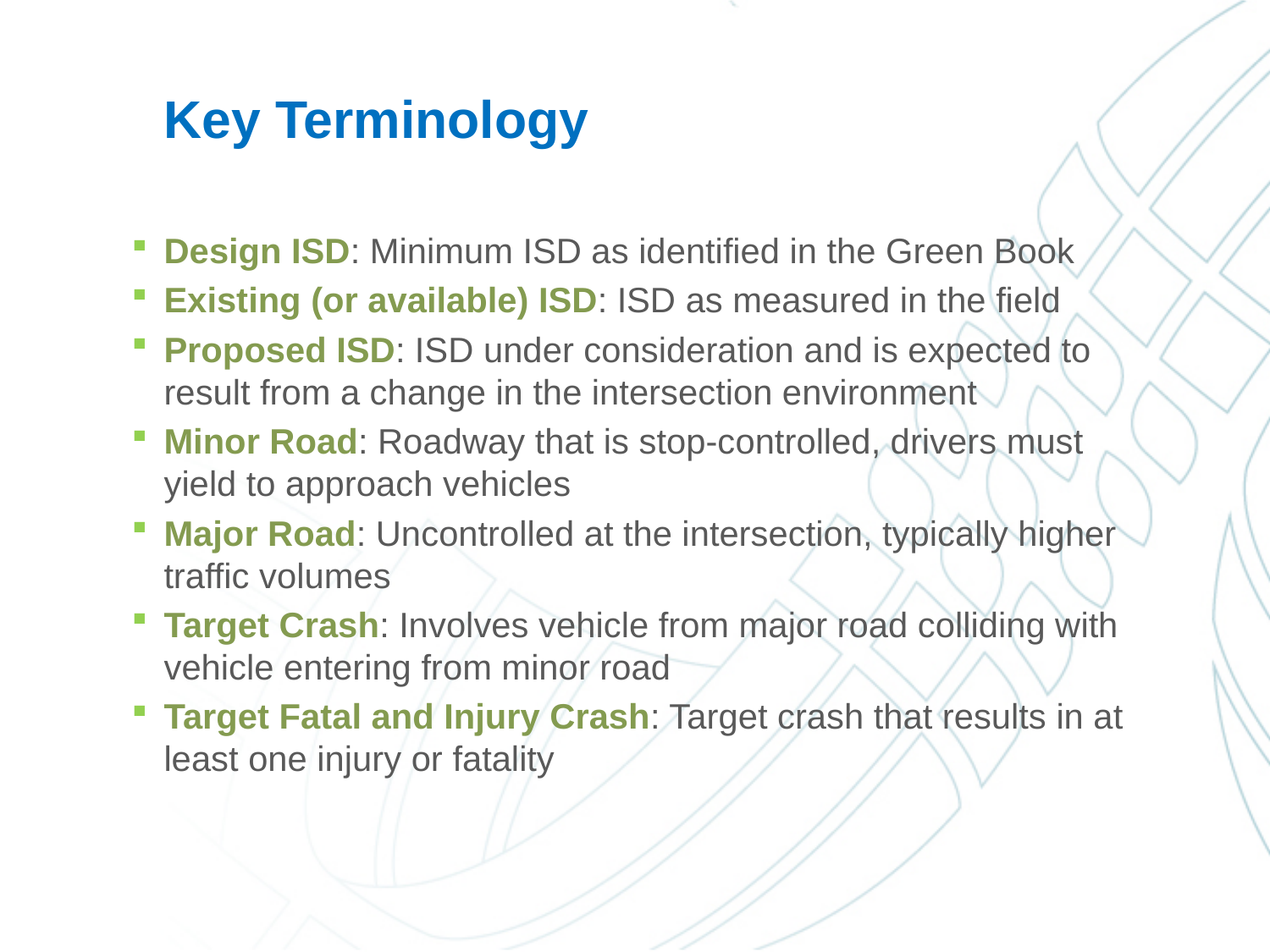

# Key Terminology
Design ISD: Minimum ISD as identified in the Green Book
Existing (or available) ISD: ISD as measured in the field
Proposed ISD: ISD under consideration and is expected to result from a change in the intersection environment
Minor Road: Roadway that is stop-controlled, drivers must yield to approach vehicles
Major Road: Uncontrolled at the intersection, typically higher traffic volumes
Target Crash: Involves vehicle from major road colliding with vehicle entering from minor road
Target Fatal and Injury Crash: Target crash that results in at least one injury or fatality